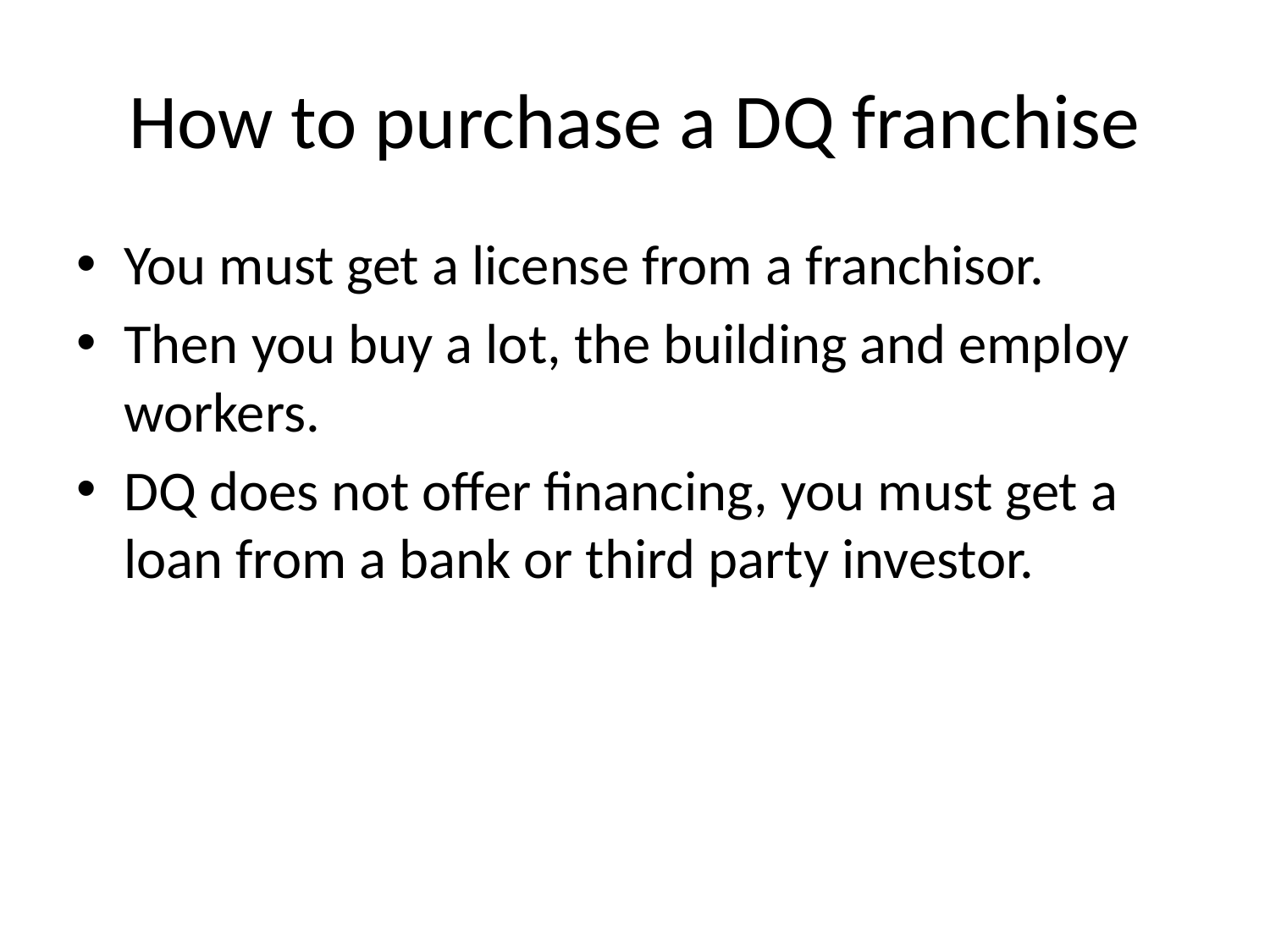

# How to purchase a DQ franchise
You must get a license from a franchisor.
Then you buy a lot, the building and employ workers.
DQ does not offer financing, you must get a loan from a bank or third party investor.